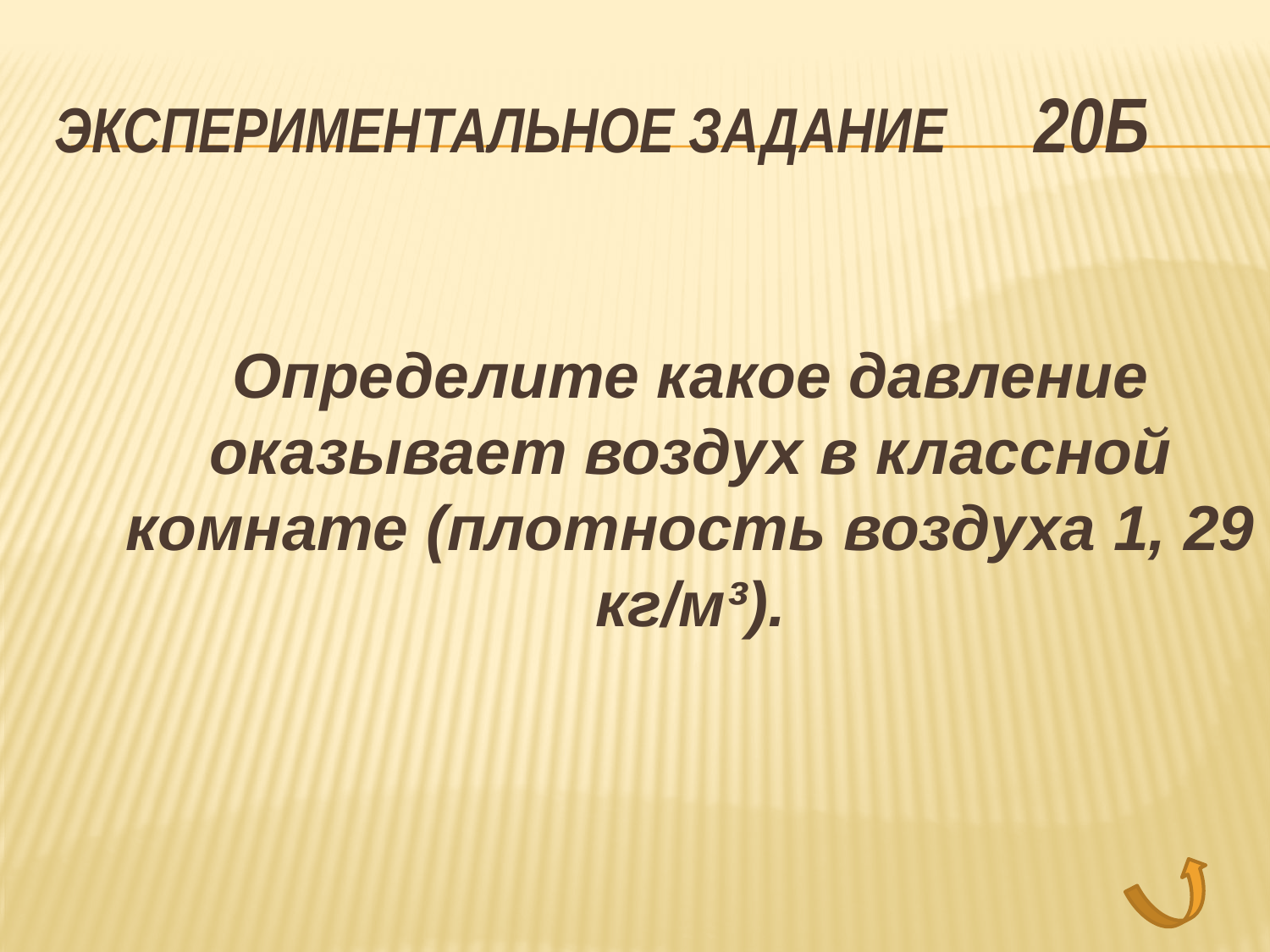

# Экспериментальное задание      20Б

	Определите какое давление оказывает воздух в классной комнате (плотность воздуха 1, 29 кг/м³).